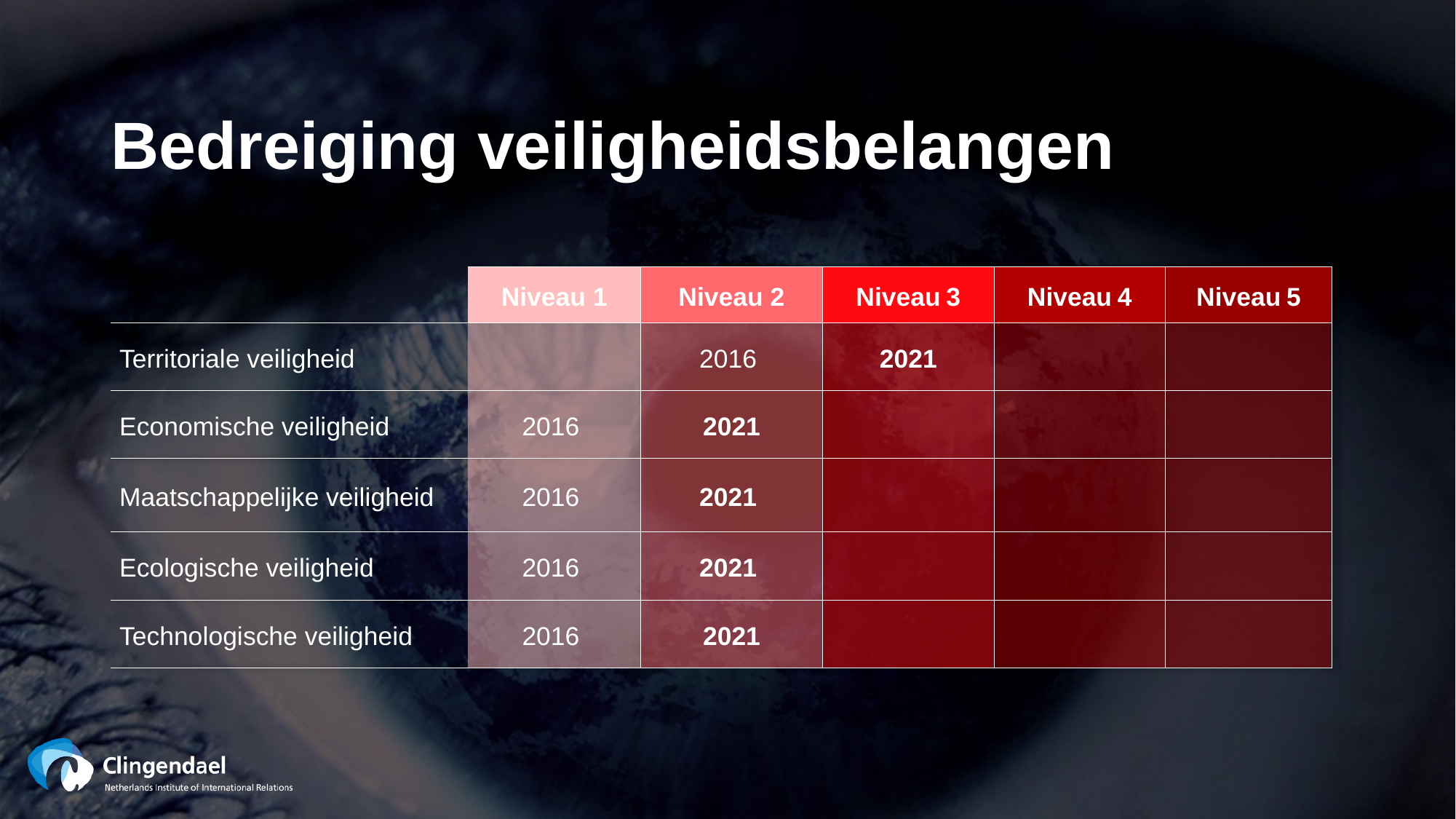

# Bedreiging veiligheidsbelangen
|  | Niveau 1 | Niveau 2 | Niveau 3 | Niveau 4 | Niveau 5 |
| --- | --- | --- | --- | --- | --- |
| Territoriale veiligheid |  | 2016 | 2021 |  |  |
| Economische veiligheid | 2016 | 2021 |  |  |  |
| Maatschappelijke veiligheid | 2016 | 2021 |  |  |  |
| Ecologische veiligheid | 2016 | 2021 |  |  |  |
| Technologische veiligheid | 2016 | 2021 |  |  |  |